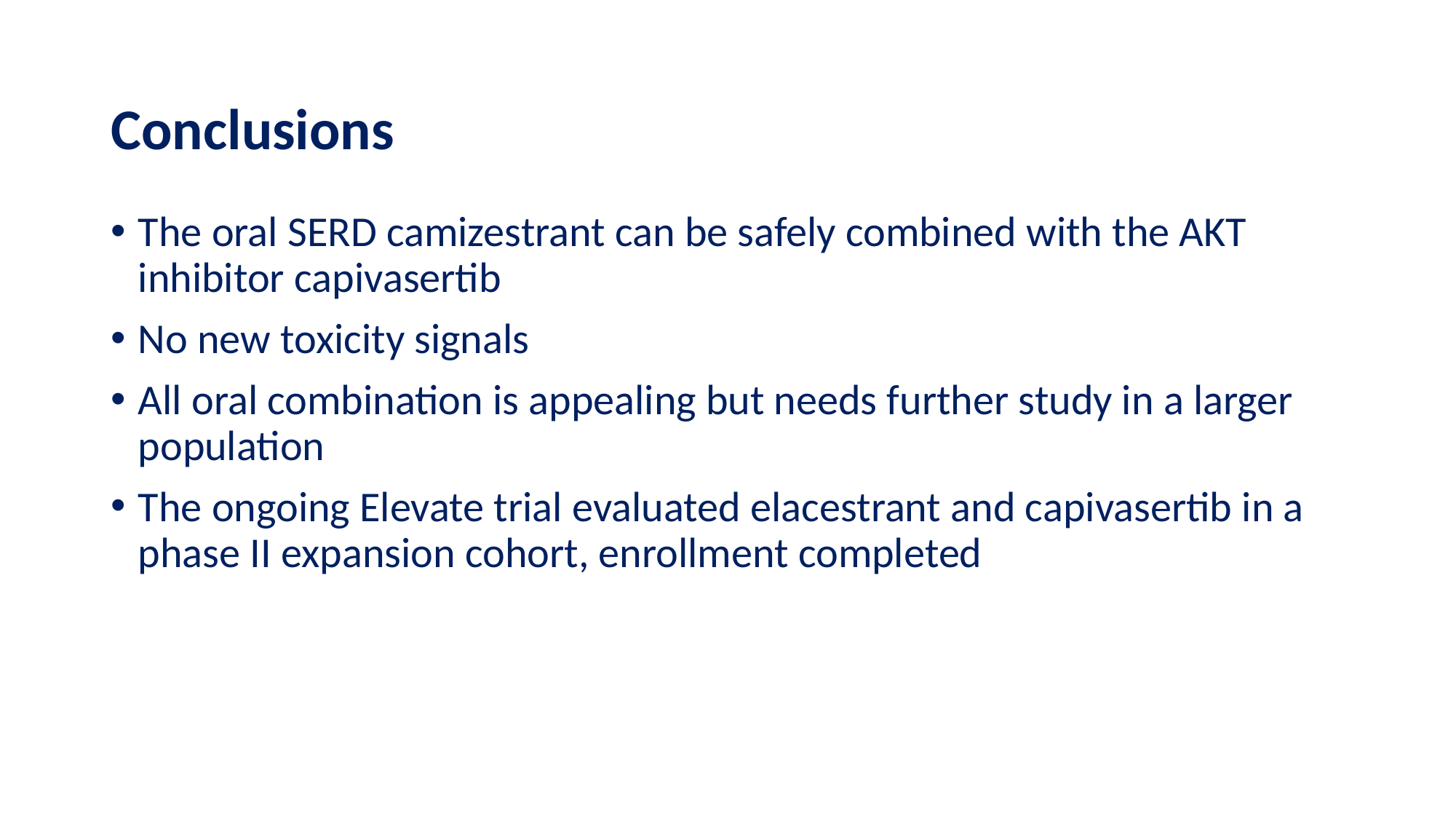

# Conclusions
The oral SERD camizestrant can be safely combined with the AKT inhibitor capivasertib
No new toxicity signals
All oral combination is appealing but needs further study in a larger population
The ongoing Elevate trial evaluated elacestrant and capivasertib in a phase II expansion cohort, enrollment completed